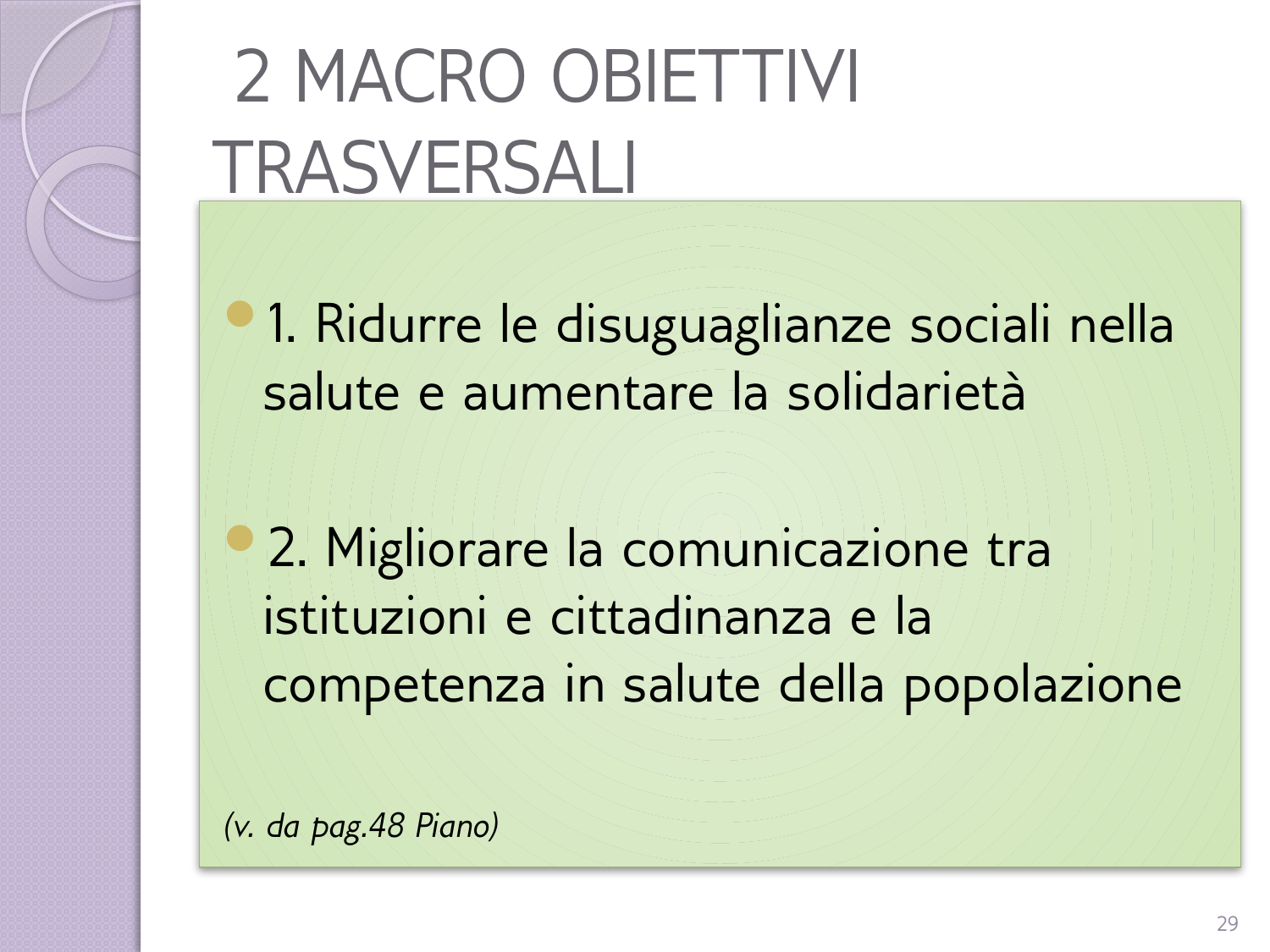

# 2 macro obiettivi trasversali

1. Ridurre le disuguaglianze sociali nella salute e aumentare la solidarietà

2. Migliorare la comunicazione tra istituzioni e cittadinanza e la competenza in salute della popolazione

(v. da pag.48 Piano)

29